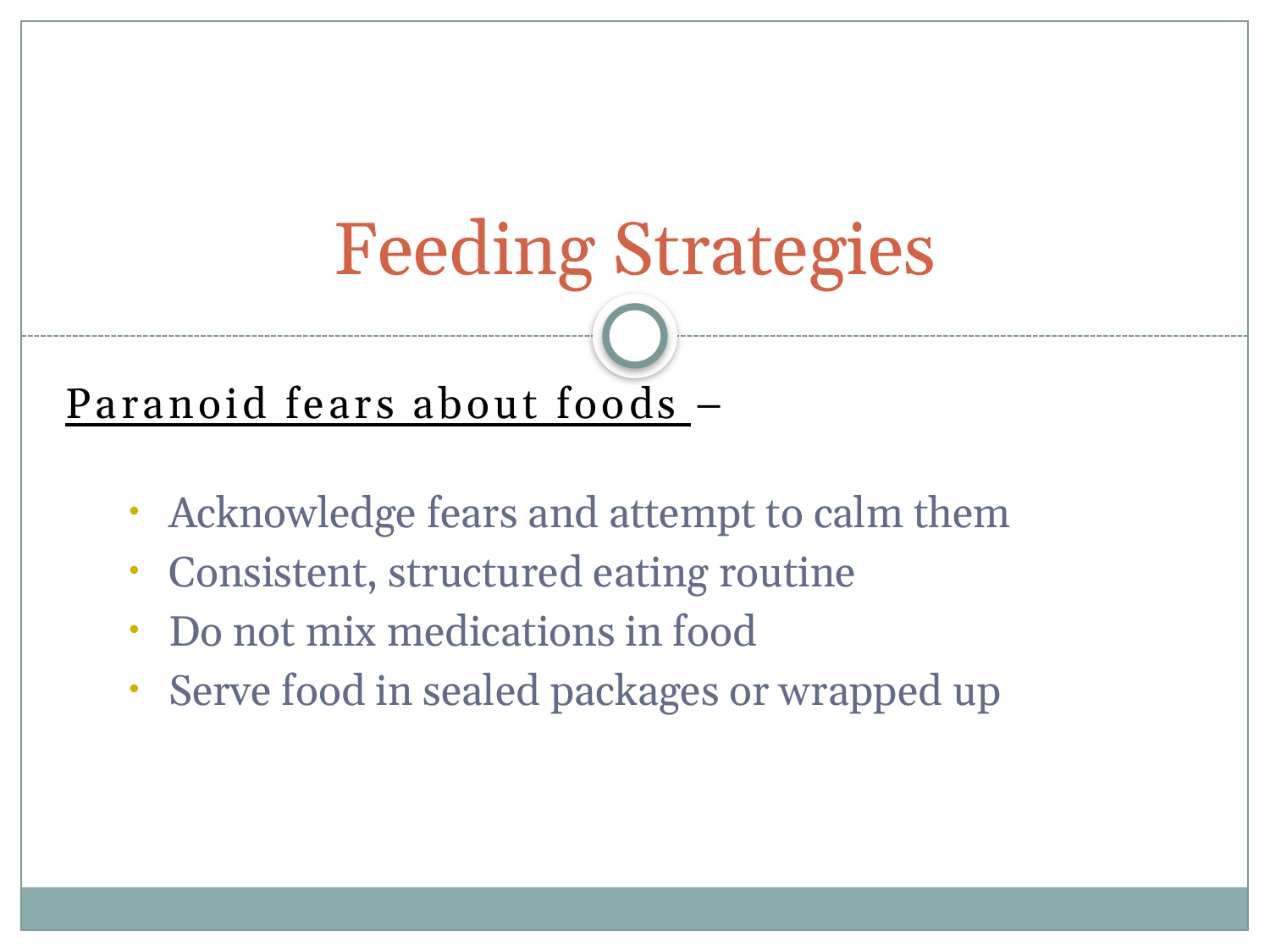

# Feeding Strategies
Paranoid fears about foods –

Acknowledge fears and attempt to calm them
Consistent, structured eating routine
Do not mix medications in food
Serve food in sealed packages or wrapped up